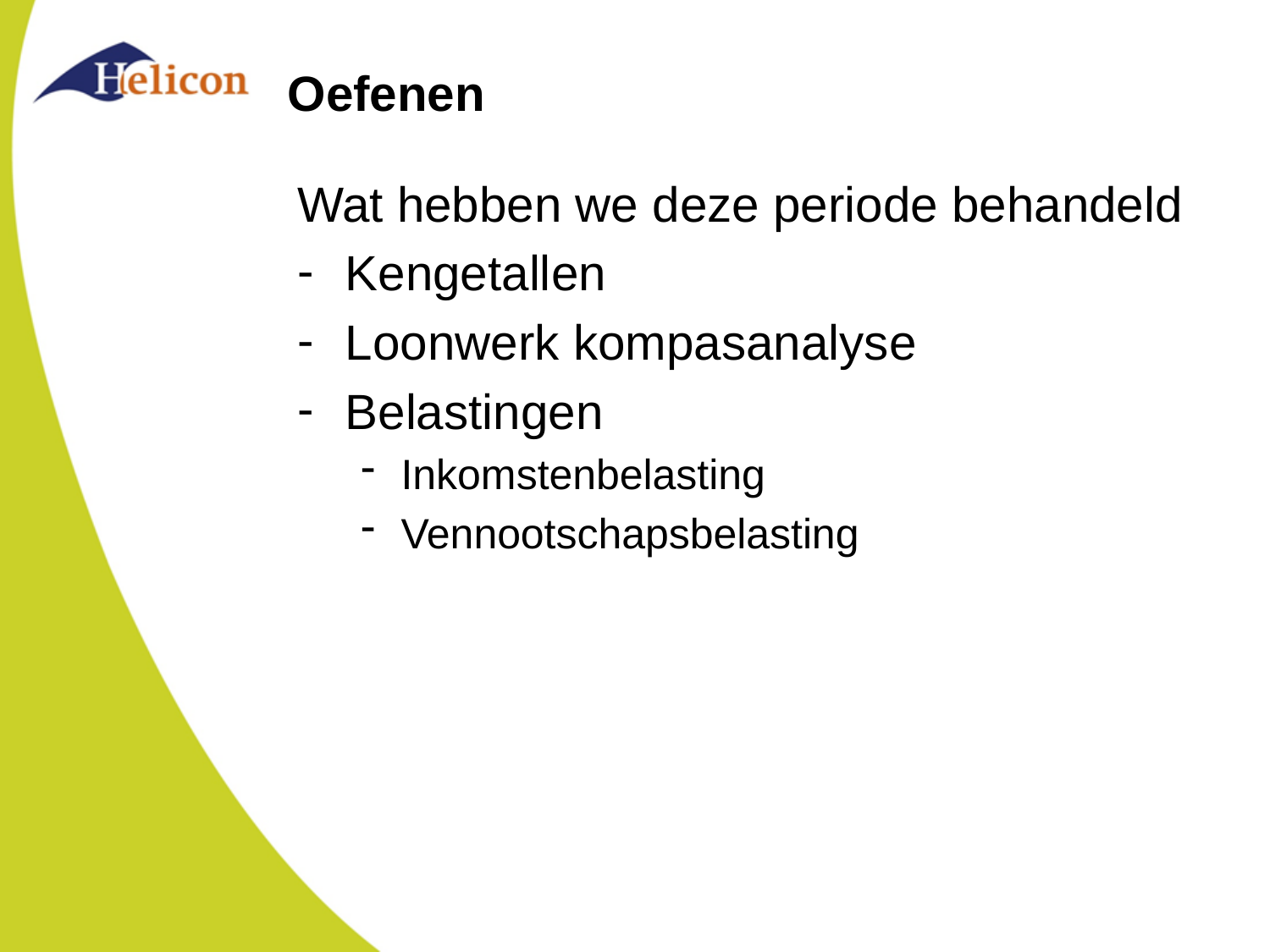

# Oefenen
Wat hebben we deze periode behandeld
Kengetallen
Loonwerk kompasanalyse
Belastingen
Inkomstenbelasting
Vennootschapsbelasting